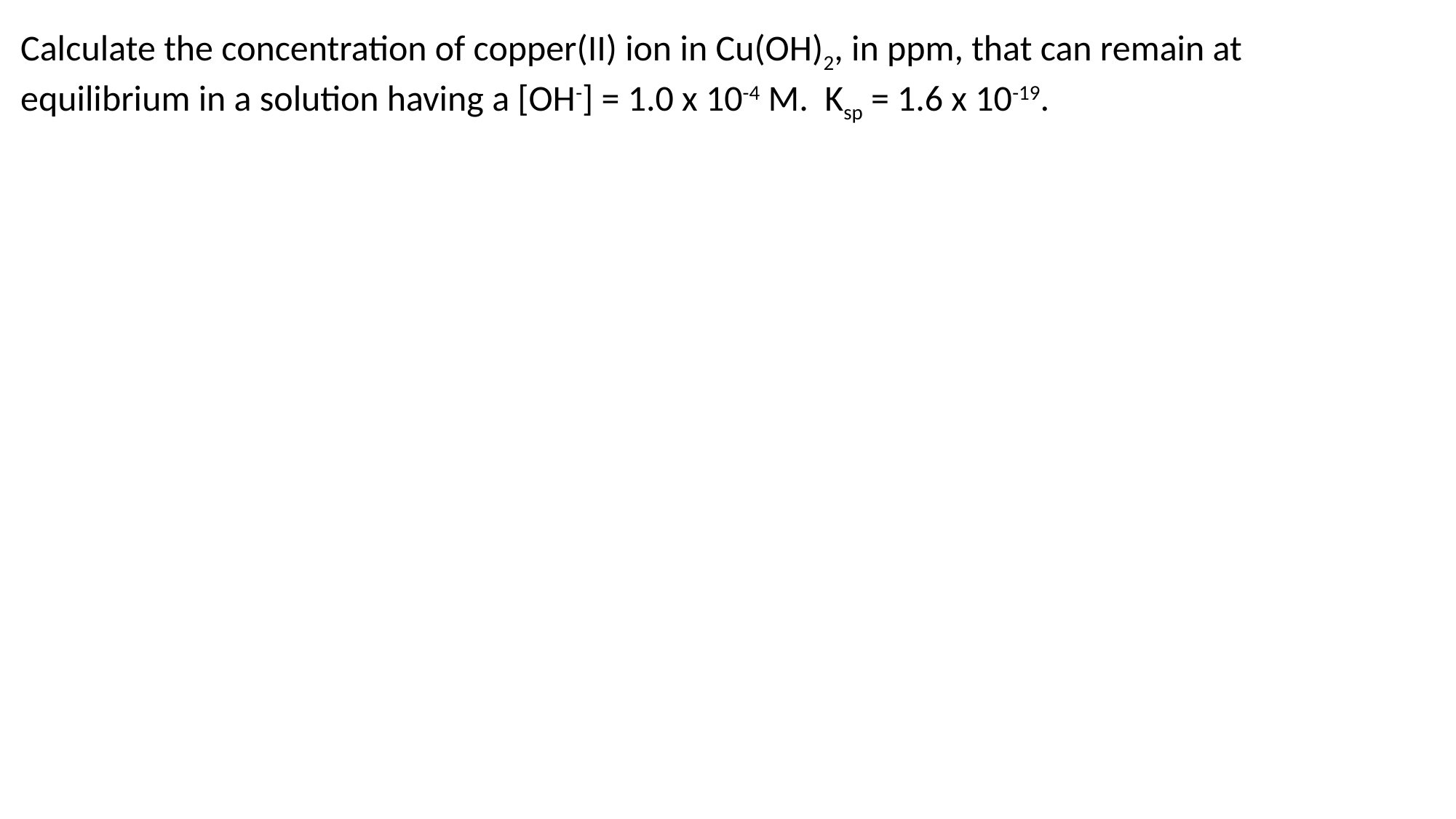

Calculate the concentration of copper(II) ion in Cu(OH)2, in ppm, that can remain at equilibrium in a solution having a [OH-] = 1.0 x 10-4 M.  Ksp = 1.6 x 10-19.